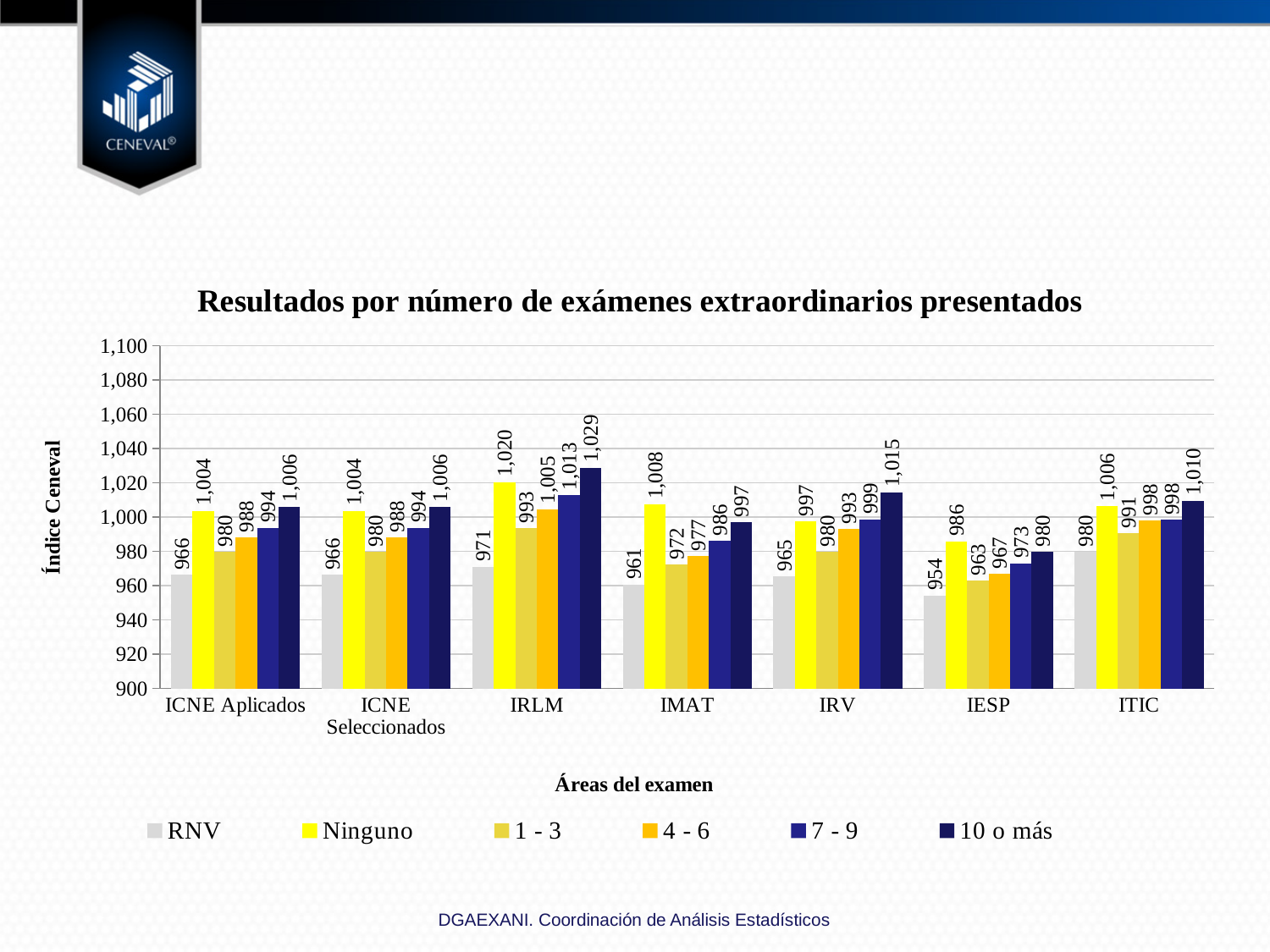

### Chart: Resultados por número de exámenes extraordinarios presentados

| Category | RNV | Ninguno | 1 - 3 | 4 - 6 | 7 - 9 | 10 o más |
|---|---|---|---|---|---|---|
| ICNE Aplicados | 966.2264150943395 | 1003.5553119458326 | 979.7556008146635 | 988.0371287128696 | 993.7574316290131 | 1005.9385665529011 |
| ICNE Seleccionados | 966.2264150943395 | 1003.5553119458326 | 979.7556008146635 | 988.0371287128696 | 993.7574316290131 | 1005.9385665529011 |
| IRLM | 971.0849056603791 | 1020.3335482830884 | 993.4321230423475 | 1004.7326732673286 | 1012.7467300832343 | 1028.8122866894198 |
| IMAT | 960.5188679245283 | 1007.5935837497985 | 972.1862490343425 | 977.3737623762395 | 986.0285374554102 | 996.9488054607508 |
| IRV | 965.3773584905655 | 997.4715460261181 | 979.7169745066392 | 993.076732673269 | 998.6444708680145 | 1014.5802047781585 |
| IESP | 954.2924528301887 | 985.9692084475254 | 962.9018891776121 | 966.9777227722775 | 973.0083234244944 | 979.8088737201383 |
| ITIC | 979.8584905660385 | 1006.4086732226345 | 990.5407683123816 | 998.0247524752475 | 998.3590963139103 | 1009.5426621160395 |
DGAEXANI. Coordinación de Análisis Estadísticos